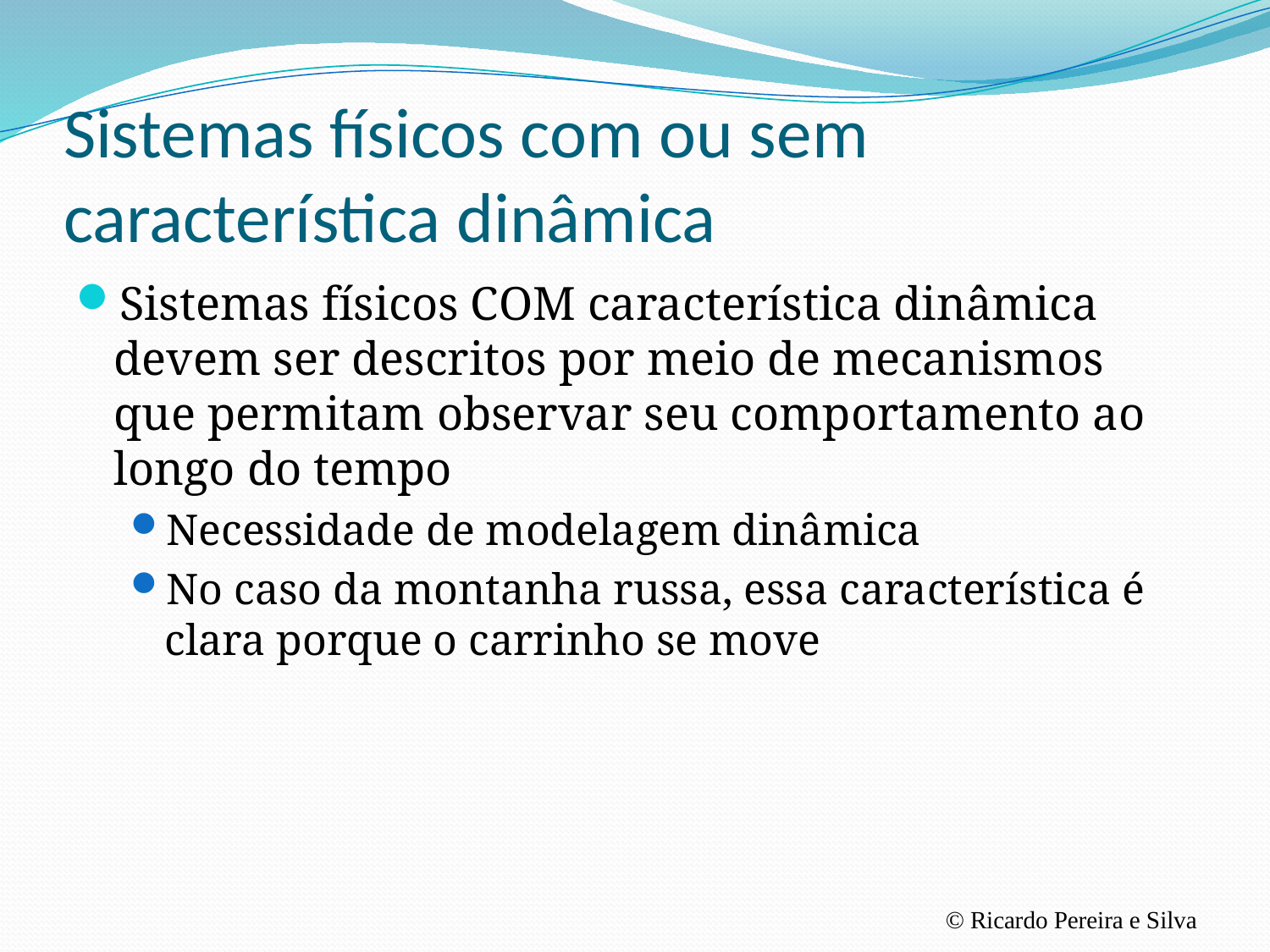

# Sistemas físicos com ou sem característica dinâmica
Sistemas físicos COM característica dinâmica devem ser descritos por meio de mecanismos que permitam observar seu comportamento ao longo do tempo
Necessidade de modelagem dinâmica
No caso da montanha russa, essa característica é clara porque o carrinho se move
© Ricardo Pereira e Silva